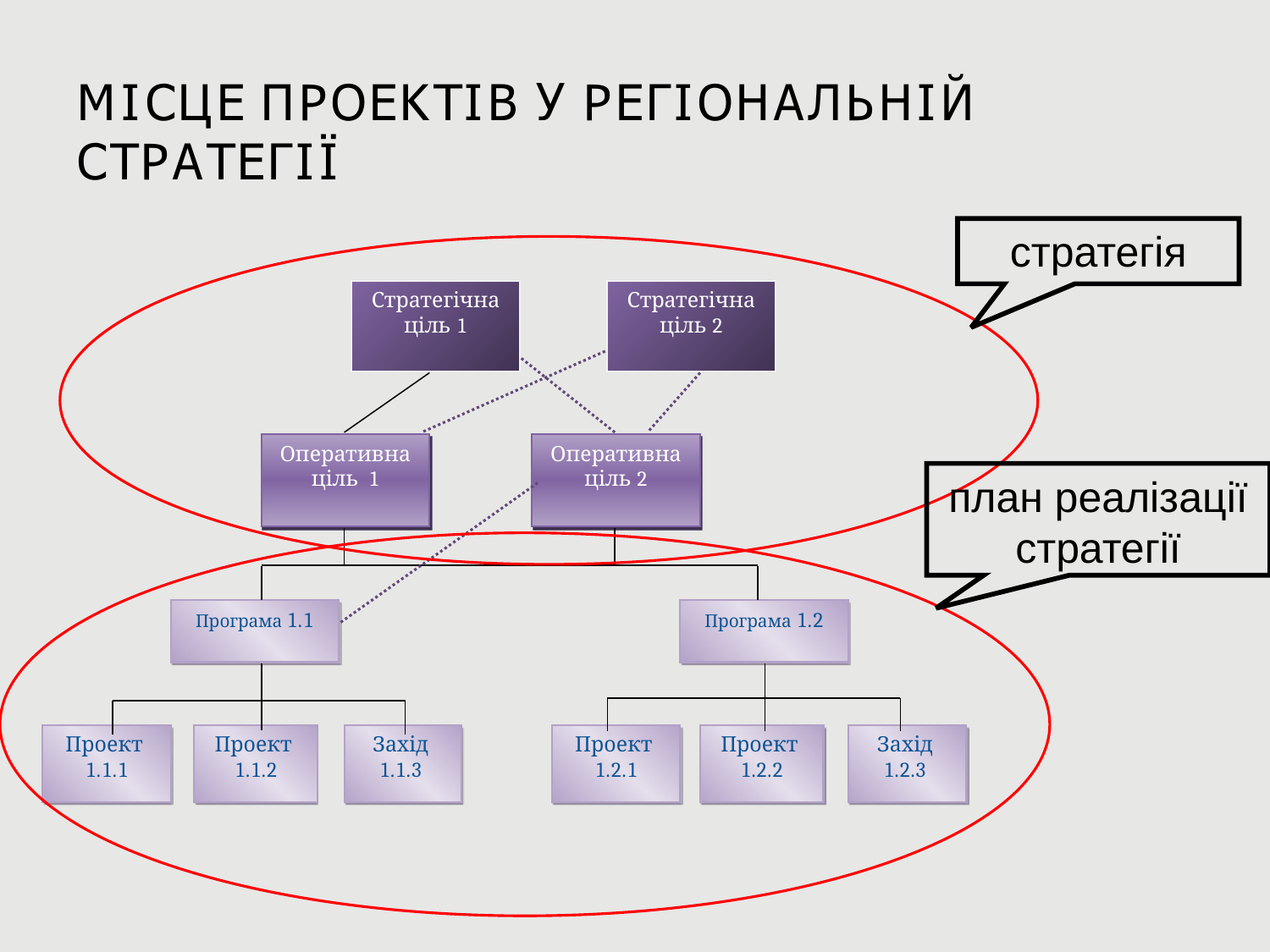

МІСЦЕ ПРОЕКТІВ У РЕГІОНАЛЬНІЙ СТРАТЕГІЇ
стратегія

Стратегічна ціль 1
Стратегічна ціль 2
Оперативна ціль  1
Оперативна ціль 2
Програма 1.1
Програма 1.2
Проект
1.1.1
Проект
1.1.2
Захід
1.1.3
Проект
1.2.1
Проект
1.2.2
Захід
1.2.3

план реалізації стратегії